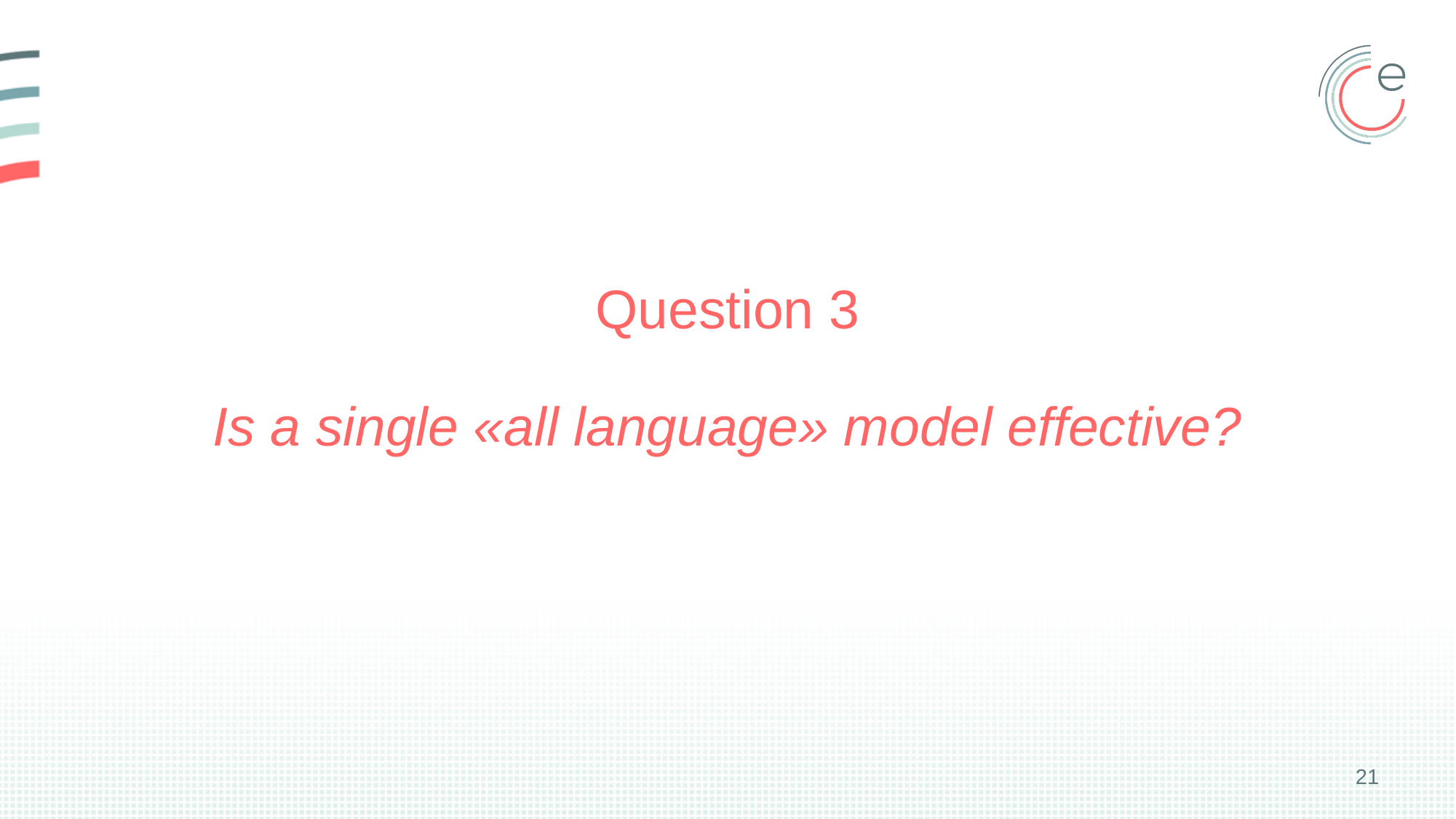

# Question 3 Is a single «all language» model effective?